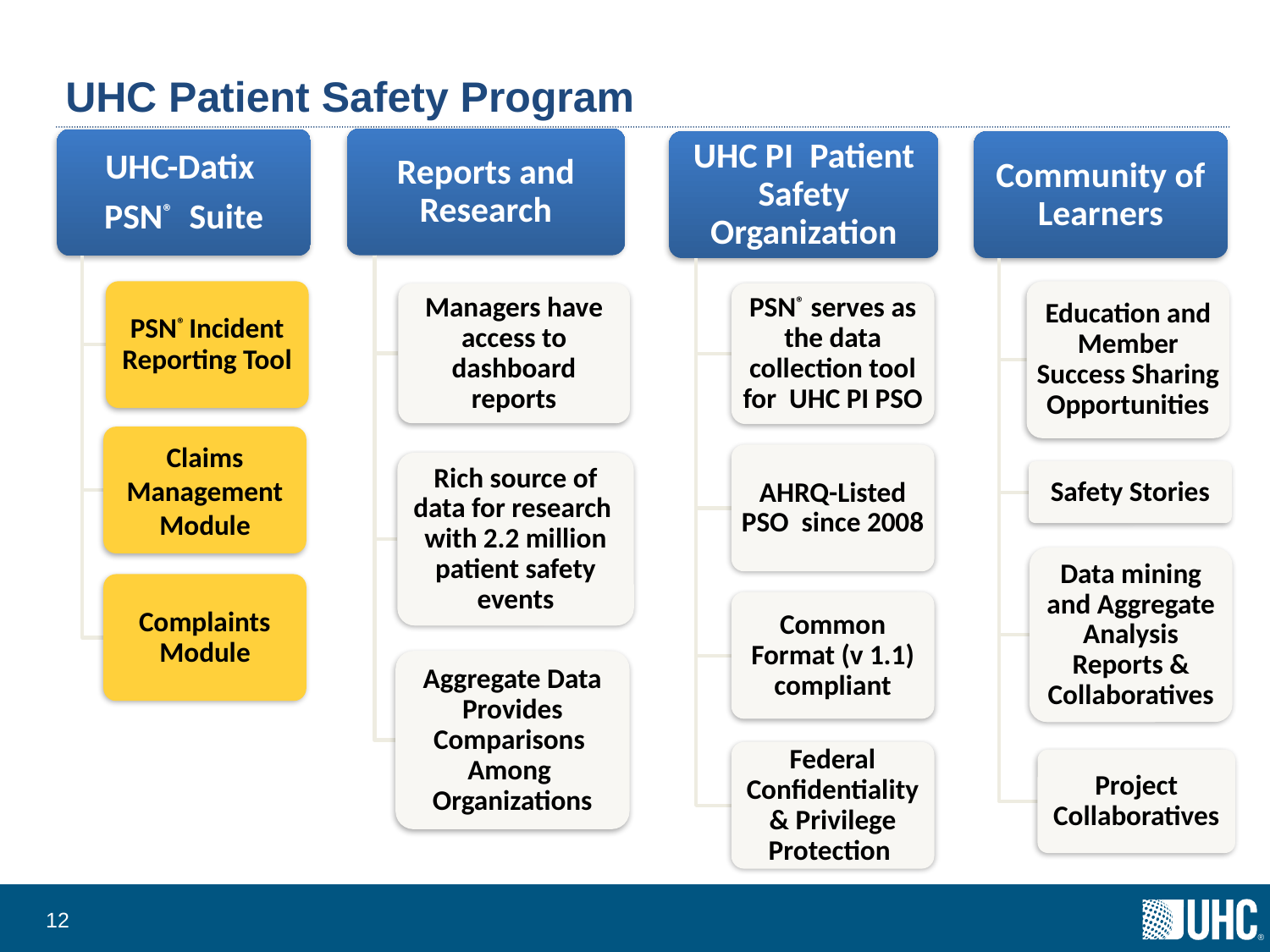

# UHC Patient Safety Program
UHC-Datix
PSN®  Suite
PSN® Incident Reporting Tool
Claims Management
Module
Complaints Module
Reports and Research
Managers have access to dashboard reports
Rich source of data for research  with 2.2 million patient safety events
Aggregate Data Provides Comparisons  Among  Organizations
UHC PI  Patient Safety Organization
PSN® serves as the data collection tool for  UHC PI PSO
AHRQ-Listed PSO  since 2008
Common Format (v 1.1) compliant
Federal Confidentiality & Privilege Protection
Community of Learners
Education and Member Success Sharing Opportunities
Safety Stories
Data mining and Aggregate Analysis Reports & Collaboratives
Project Collaboratives

12